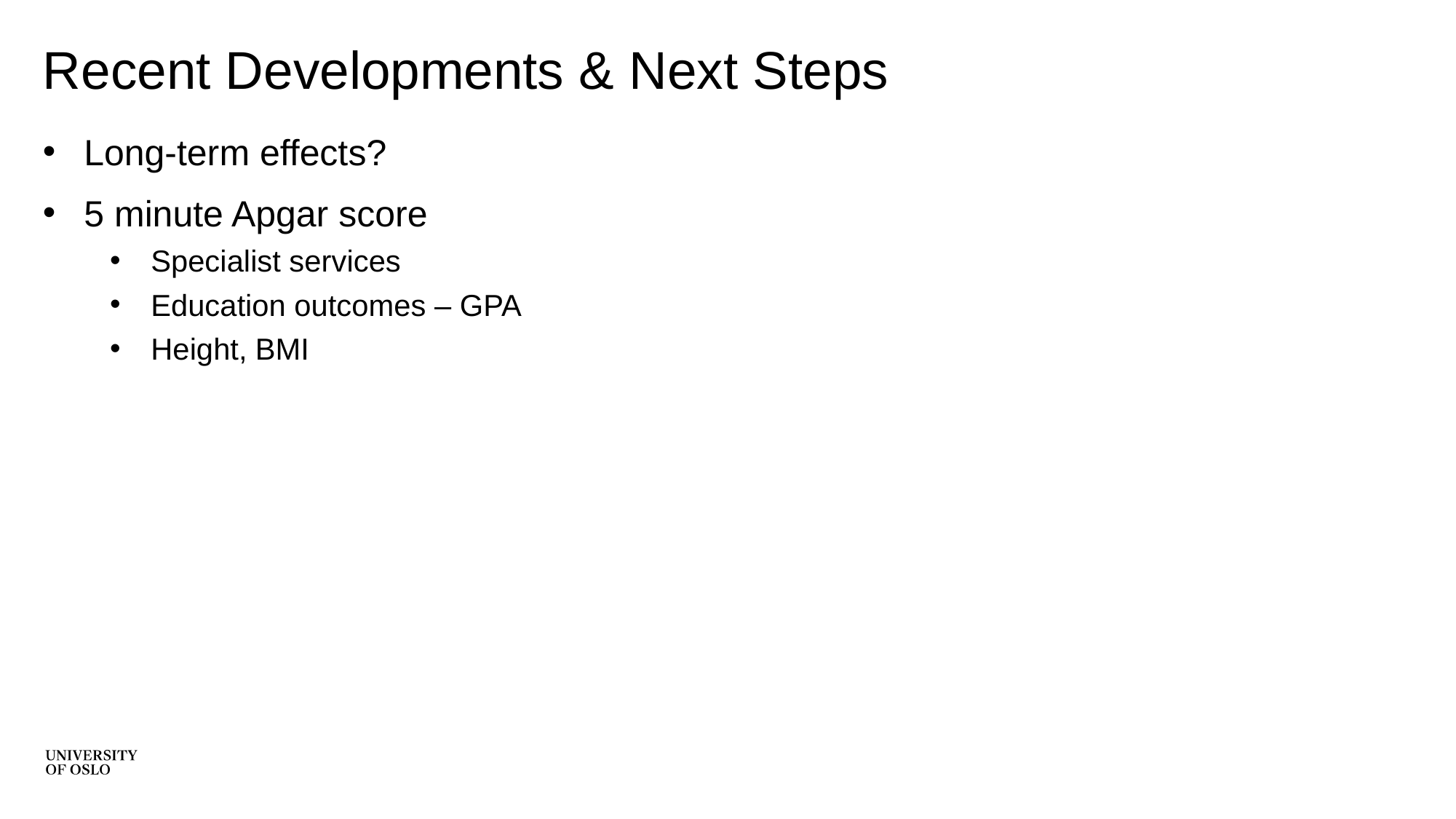

# Recent Developments & Next Steps
Long-term effects?
5 minute Apgar score
Specialist services
Education outcomes – GPA
Height, BMI